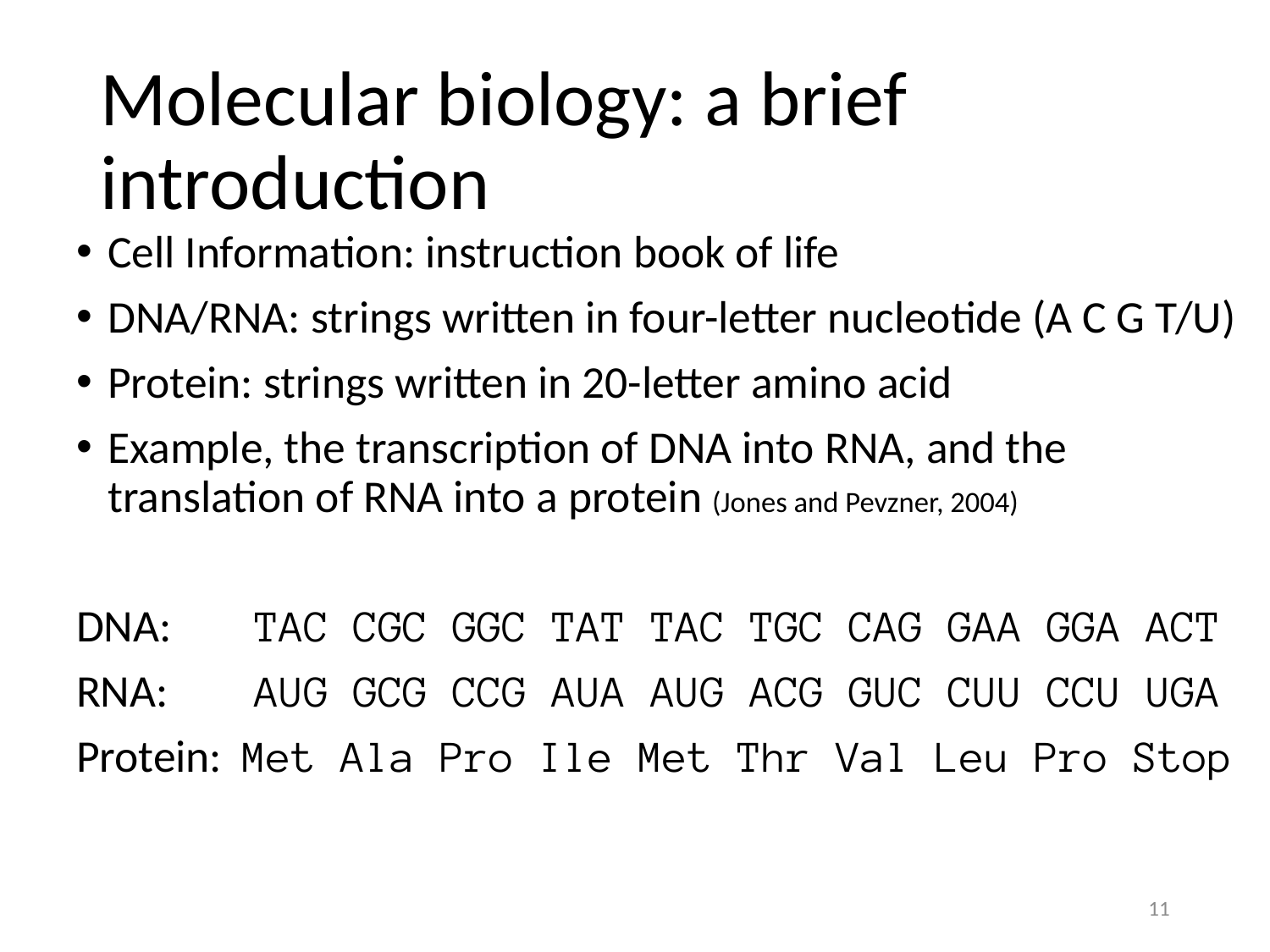

# Molecular biology: a brief introduction
Cell Information: instruction book of life
DNA/RNA: strings written in four-letter nucleotide (A C G T/U)
Protein: strings written in 20-letter amino acid
Example, the transcription of DNA into RNA, and the translation of RNA into a protein (Jones and Pevzner, 2004)

DNA:	   TAC CGC GGC TAT TAC TGC CAG GAA GGA ACT
RNA:	   AUG GCG CCG AUA AUG ACG GUC CUU CCU UGA
Protein:  Met Ala Pro Ile Met Thr Val Leu Pro Stop

11